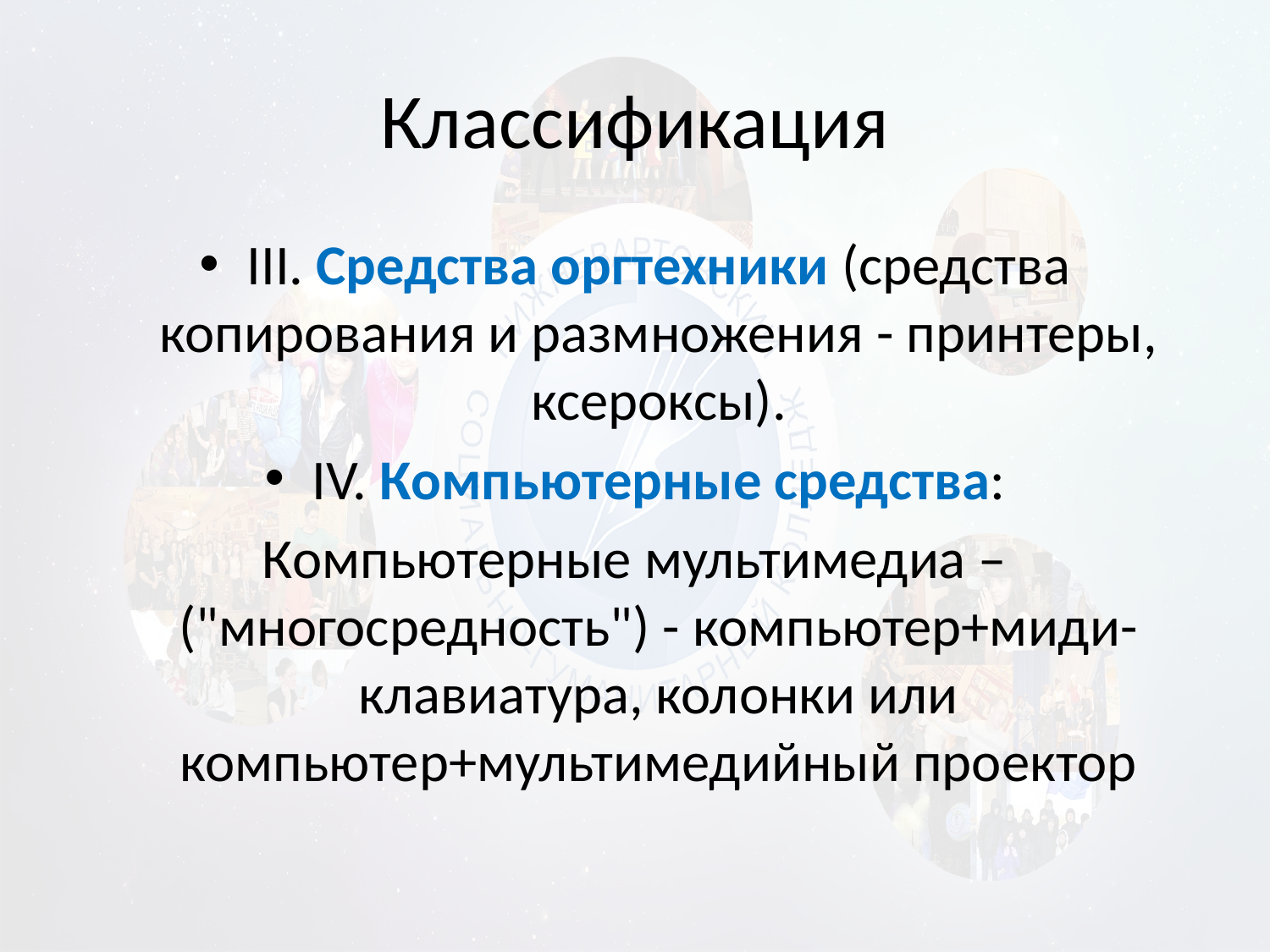

# Классификация
III. Средства оргтехники (средства копирования и размножения - принтеры, ксероксы).
IV. Компьютерные средства:
Компьютерные мультимедиа – ("многосpедность") - компьютер+миди-клавиатура, колонки или компьютер+мультимедийный проектор